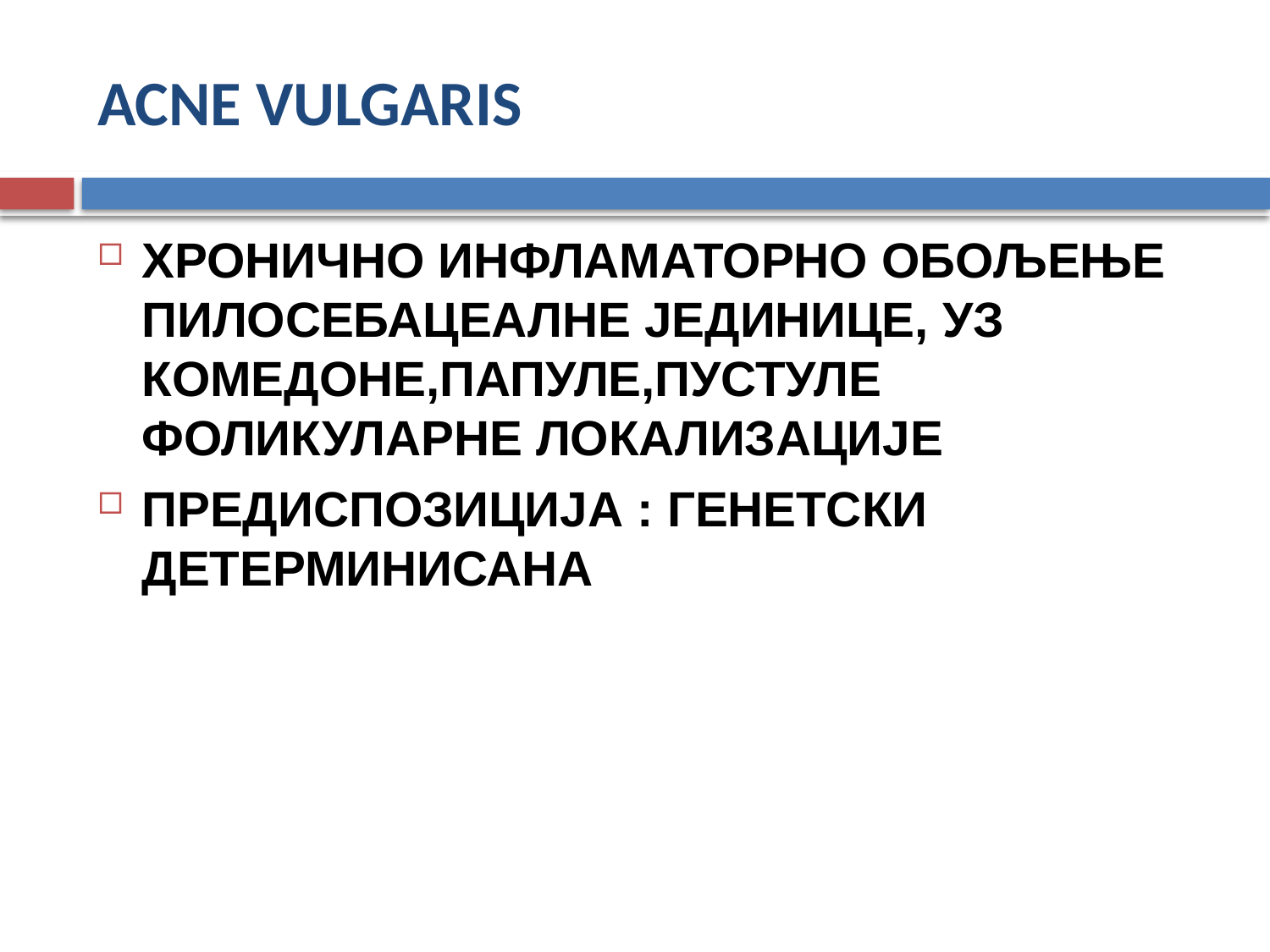

# ACNE VULGARIS
ХРОНИЧНО ИНФЛАМАТОРНО ОБОЉЕЊЕ ПИЛОСЕБАЦЕАЛНЕ ЈЕДИНИЦЕ, УЗ КОМЕДОНЕ,ПАПУЛЕ,ПУСТУЛЕ ФОЛИКУЛАРНЕ ЛОКАЛИЗАЦИЈЕ
ПРЕДИСПОЗИЦИЈА : ГЕНЕТСКИ ДЕТЕРМИНИСАНА